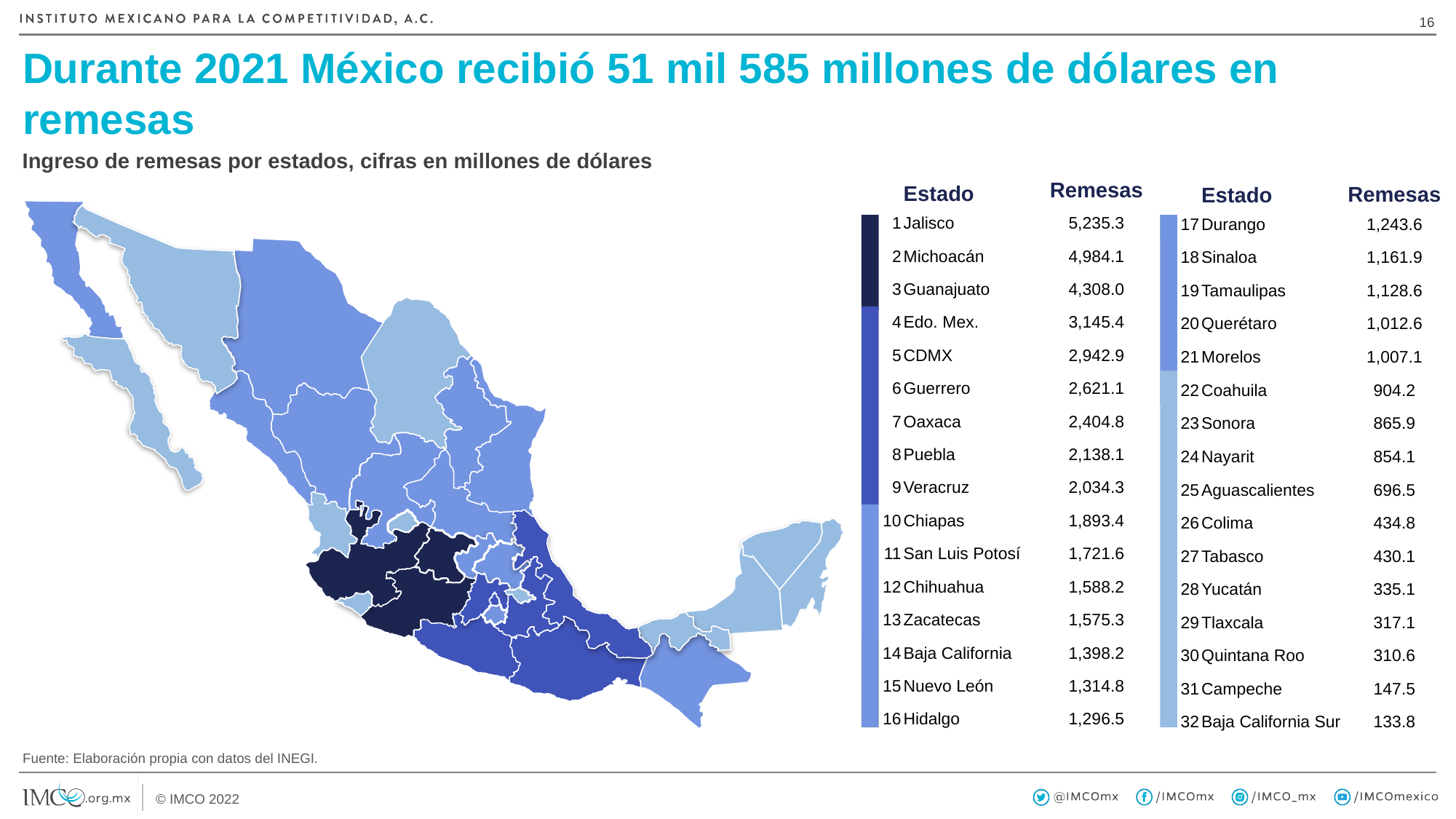

16
# Durante 2021 México recibió 51 mil 585 millones de dólares en remesas
Ingreso de remesas por estados, cifras en millones de dólares
|  | Estado | Remesas |
| --- | --- | --- |
| 1 | Jalisco | 5,235.3 |
| 2 | Michoacán | 4,984.1 |
| 3 | Guanajuato | 4,308.0 |
| 4 | Edo. Mex. | 3,145.4 |
| 5 | CDMX | 2,942.9 |
| 6 | Guerrero | 2,621.1 |
| 7 | Oaxaca | 2,404.8 |
| 8 | Puebla | 2,138.1 |
| 9 | Veracruz | 2,034.3 |
| 10 | Chiapas | 1,893.4 |
| 11 | San Luis Potosí | 1,721.6 |
| 12 | Chihuahua | 1,588.2 |
| 13 | Zacatecas | 1,575.3 |
| 14 | Baja California | 1,398.2 |
| 15 | Nuevo León | 1,314.8 |
| 16 | Hidalgo | 1,296.5 |
|  | Estado | Remesas |
| --- | --- | --- |
| 17 | Durango | 1,243.6 |
| 18 | Sinaloa | 1,161.9 |
| 19 | Tamaulipas | 1,128.6 |
| 20 | Querétaro | 1,012.6 |
| 21 | Morelos | 1,007.1 |
| 22 | Coahuila | 904.2 |
| 23 | Sonora | 865.9 |
| 24 | Nayarit | 854.1 |
| 25 | Aguascalientes | 696.5 |
| 26 | Colima | 434.8 |
| 27 | Tabasco | 430.1 |
| 28 | Yucatán | 335.1 |
| 29 | Tlaxcala | 317.1 |
| 30 | Quintana Roo | 310.6 |
| 31 | Campeche | 147.5 |
| 32 | Baja California Sur | 133.8 |

Fuente: Elaboración propia con datos del INEGI.